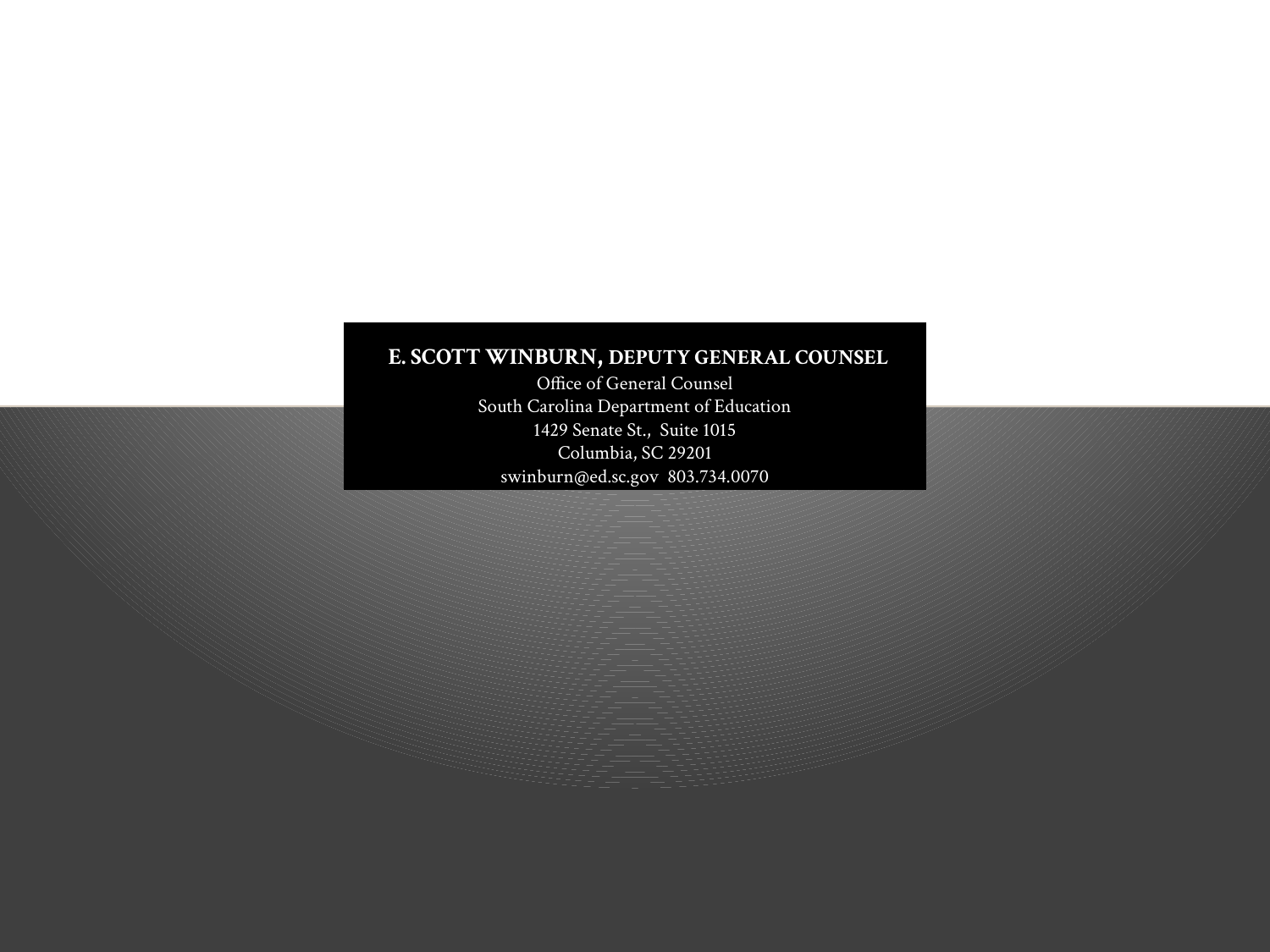

# E. Scott Winburn, deputy general counsel
Office of General Counsel
South Carolina Department of Education
1429 Senate St.,  Suite 1015
Columbia, SC 29201
swinburn@ed.sc.gov  803.734.0070